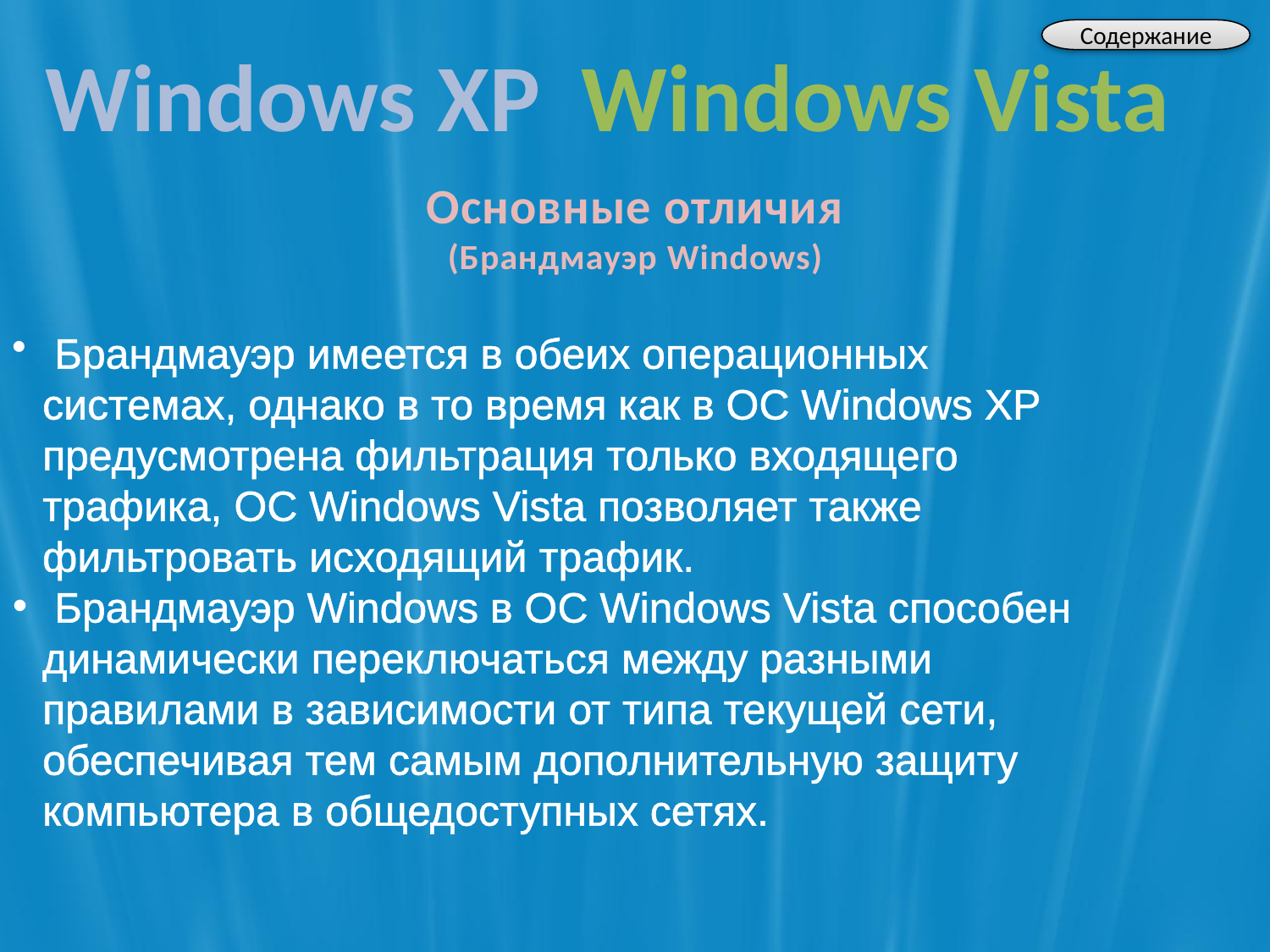

Содержание
Windows XP
Windows Vista
Основные отличия
(Брандмауэр Windows)
 Брандмауэр имеется в обеих операционных системах, однако в то время как в ОС Windows XP предусмотрена фильтрация только входящего трафика, ОС Windows Vista позволяет также фильтровать исходящий трафик.
 Брандмауэр Windows в ОС Windows Vista способен динамически переключаться между разными правилами в зависимости от типа текущей сети, обеспечивая тем самым дополнительную защиту компьютера в общедоступных сетях.